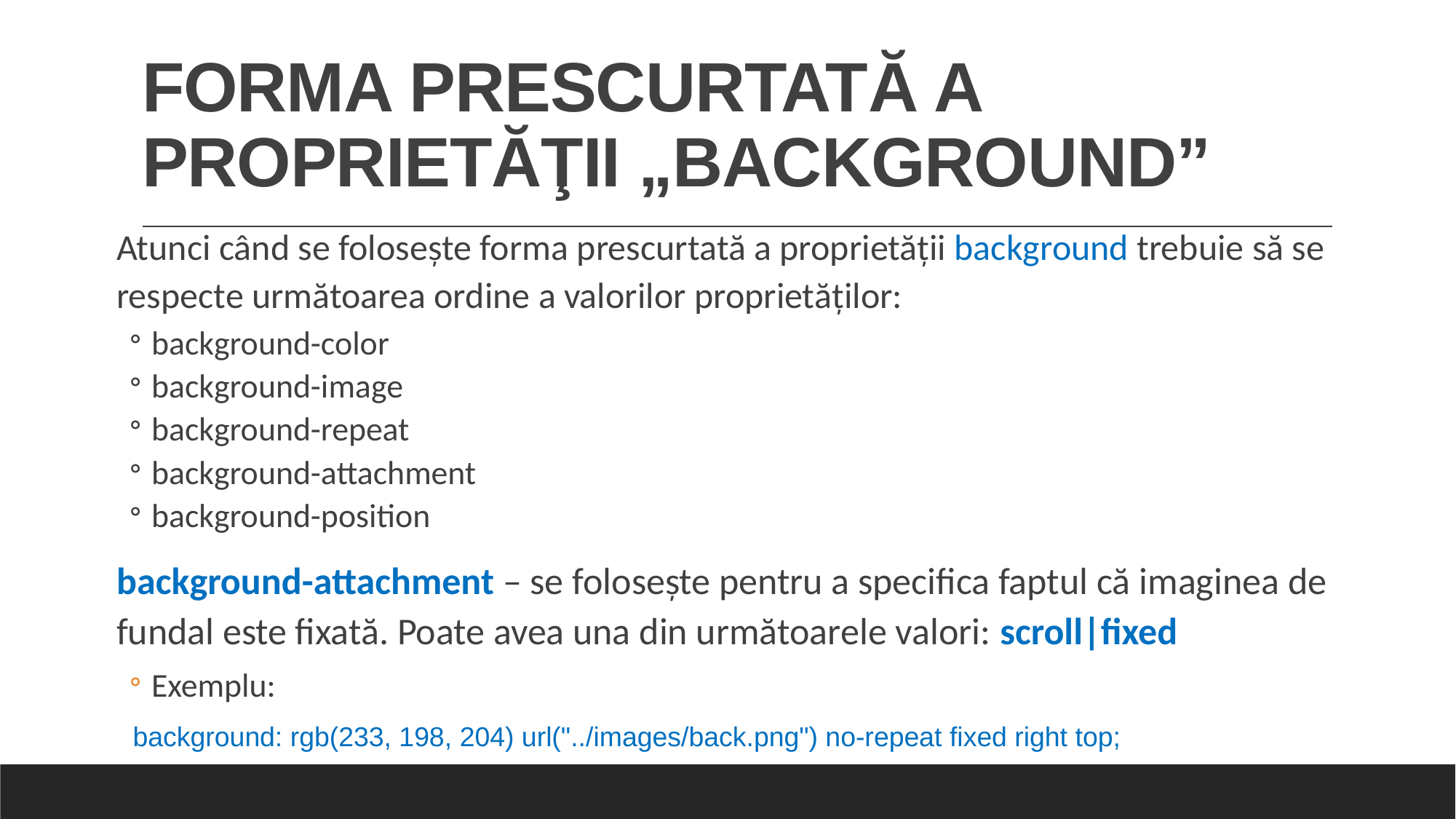

# FORMA PRESCURTATĂ A PROPRIETĂŢII „BACKGROUND”
Atunci când se foloseşte forma prescurtată a proprietăţii background trebuie să se respecte următoarea ordine a valorilor proprietăţilor:
background-color
background-image
background-repeat
background-attachment
background-position
background-attachment – se foloseşte pentru a specifica faptul că imaginea de fundal este fixată. Poate avea una din următoarele valori: scroll|fixed
Exemplu:
background: rgb(233, 198, 204) url("../images/back.png") no-repeat fixed right top;